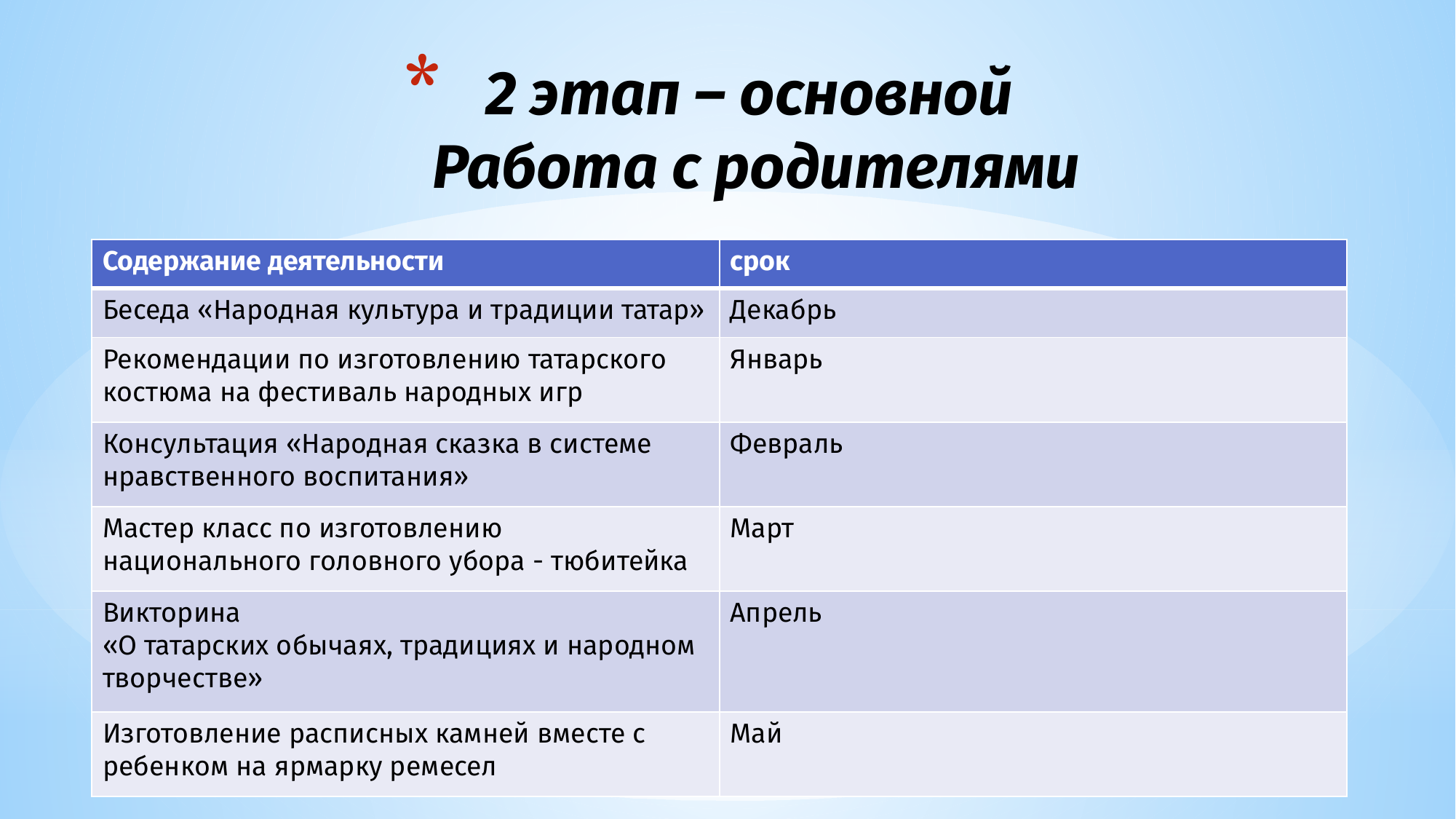

# 2 этап – основной Работа с родителями
| Содержание деятельности | срок |
| --- | --- |
| Беседа «Народная культура и традиции татар» | Декабрь |
| Рекомендации по изготовлению татарского костюма на фестиваль народных игр | Январь |
| Консультация «Народная сказка в системе нравственного воспитания» | Февраль |
| Мастер класс по изготовлению национального головного убора - тюбитейка | Март |
| Викторина «О татарских обычаях, традициях и народном творчестве» | Апрель |
| Изготовление расписных камней вместе с ребенком на ярмарку ремесел | Май |